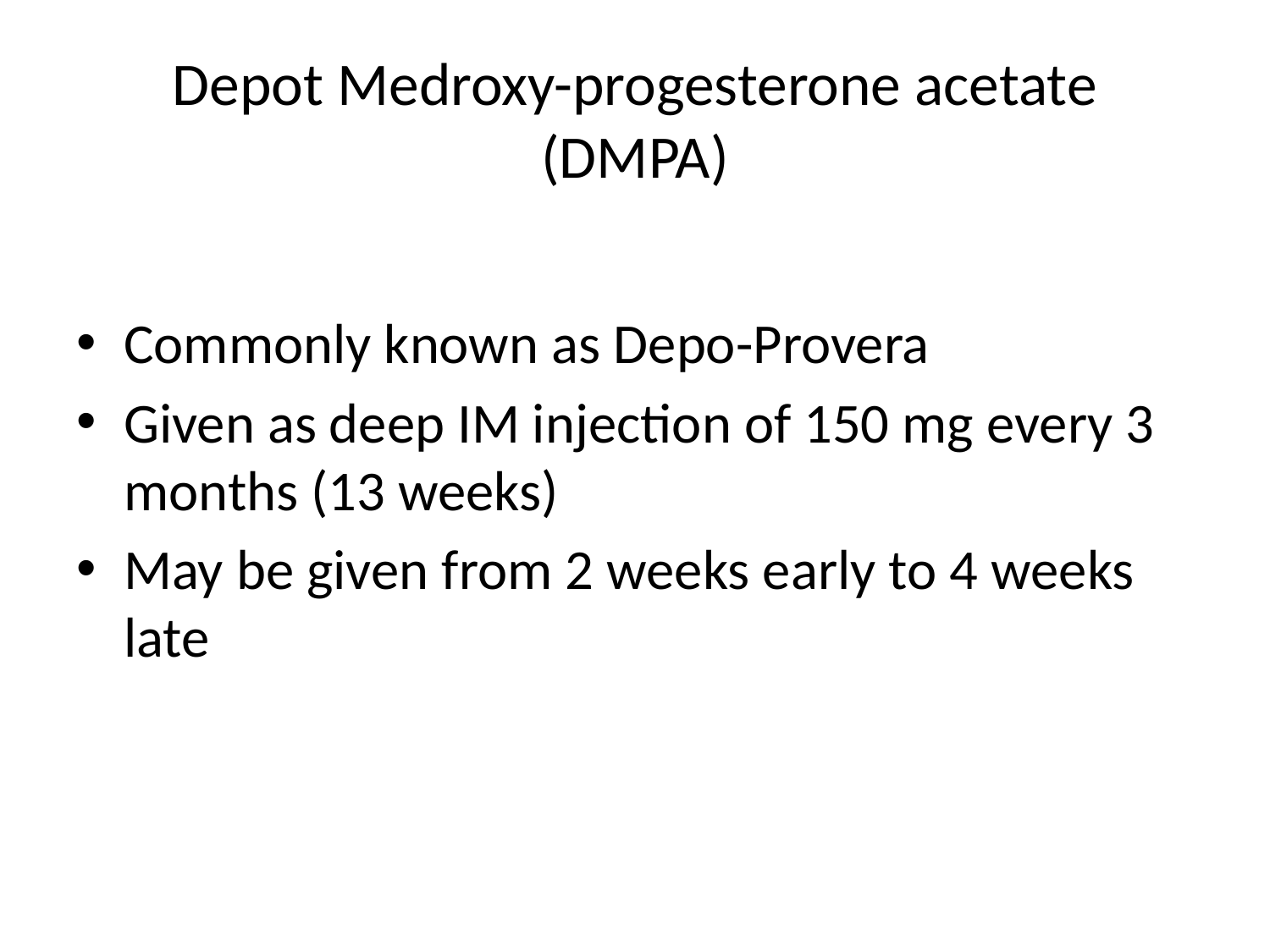

# Depot Medroxy-progesterone acetate (DMPA)

Commonly known as Depo-Provera
Given as deep IM injection of 150 mg every 3 months (13 weeks)
May be given from 2 weeks early to 4 weeks late